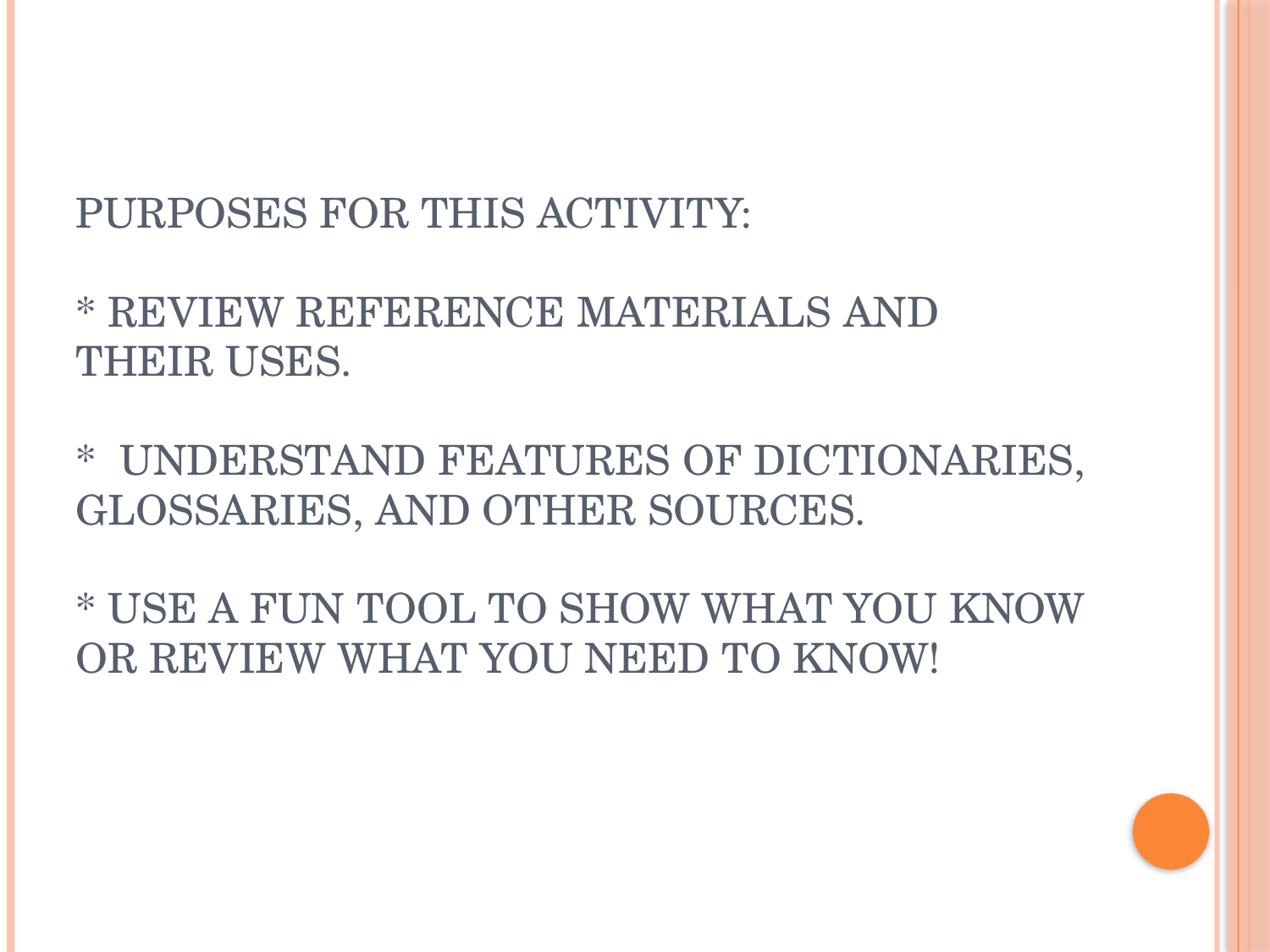

# Purposes for this activity: * review reference materials and their uses. *  Understand features of dictionaries, glossaries, and other sources. * Use a fun tool to show what you know or review what you need to know!